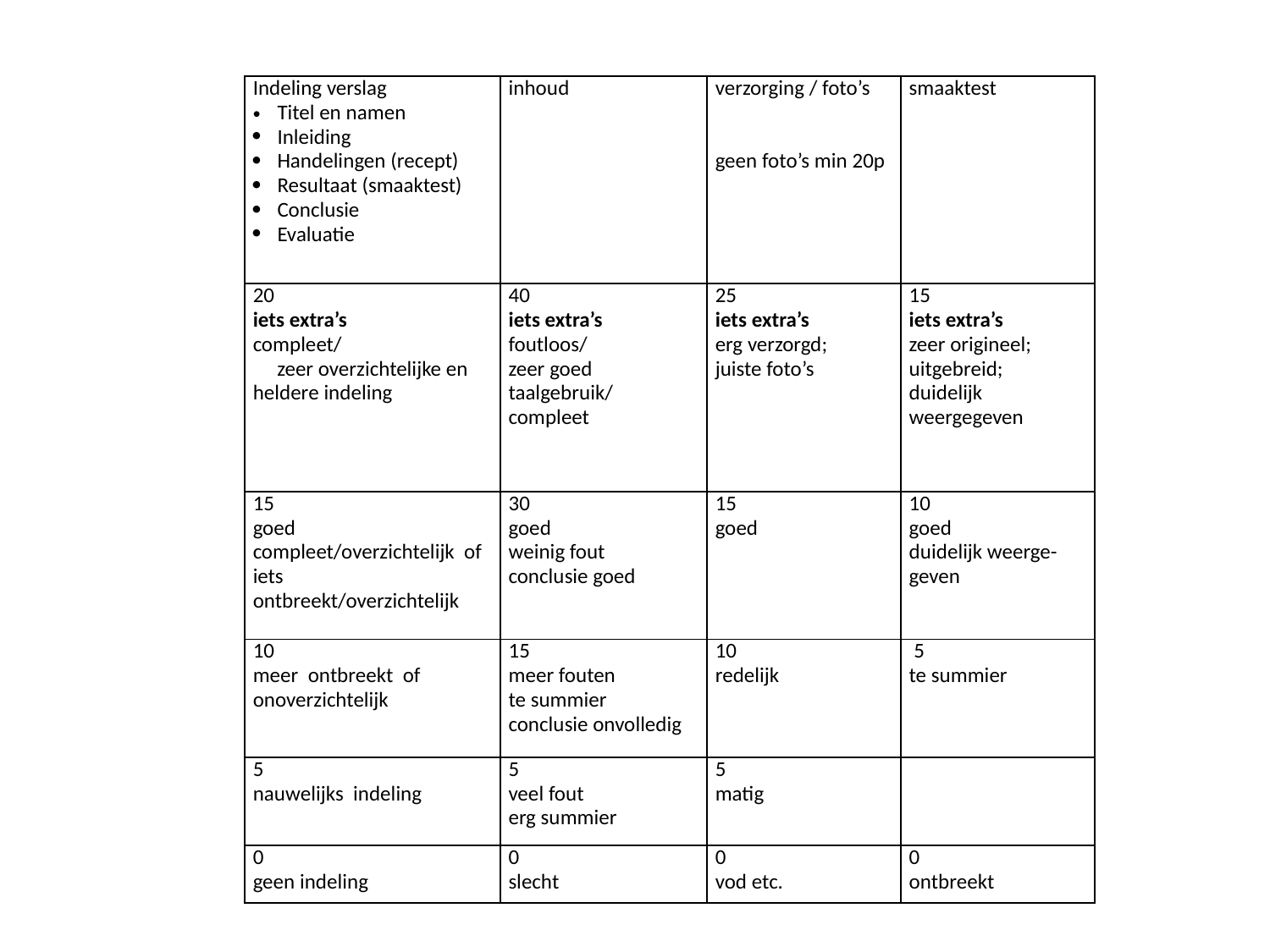

| Indeling verslag Titel en namen Inleiding Handelingen (recept) Resultaat (smaaktest) Conclusie Evaluatie | inhoud | verzorging / foto’s     geen foto’s min 20p | smaaktest |
| --- | --- | --- | --- |
| 20 iets extra’s compleet/ zeer overzichtelijke en heldere indeling | 40 iets extra’s foutloos/ zeer goed taalgebruik/ compleet | 25 iets extra’s erg verzorgd; juiste foto’s | 15 iets extra’s zeer origineel; uitgebreid; duidelijk weergegeven |
| 15 goed compleet/overzichtelijk of iets ontbreekt/overzichtelijk | 30 goed weinig fout conclusie goed | 15 goed | 10 goed duidelijk weerge-geven |
| 10 meer ontbreekt of onoverzichtelijk | 15 meer fouten te summier conclusie onvolledig | 10 redelijk | 5 te summier |
| 5 nauwelijks indeling | 5 veel fout erg summier | 5 matig |  |
| 0 geen indeling | 0 slecht | 0 vod etc. | 0 ontbreekt |